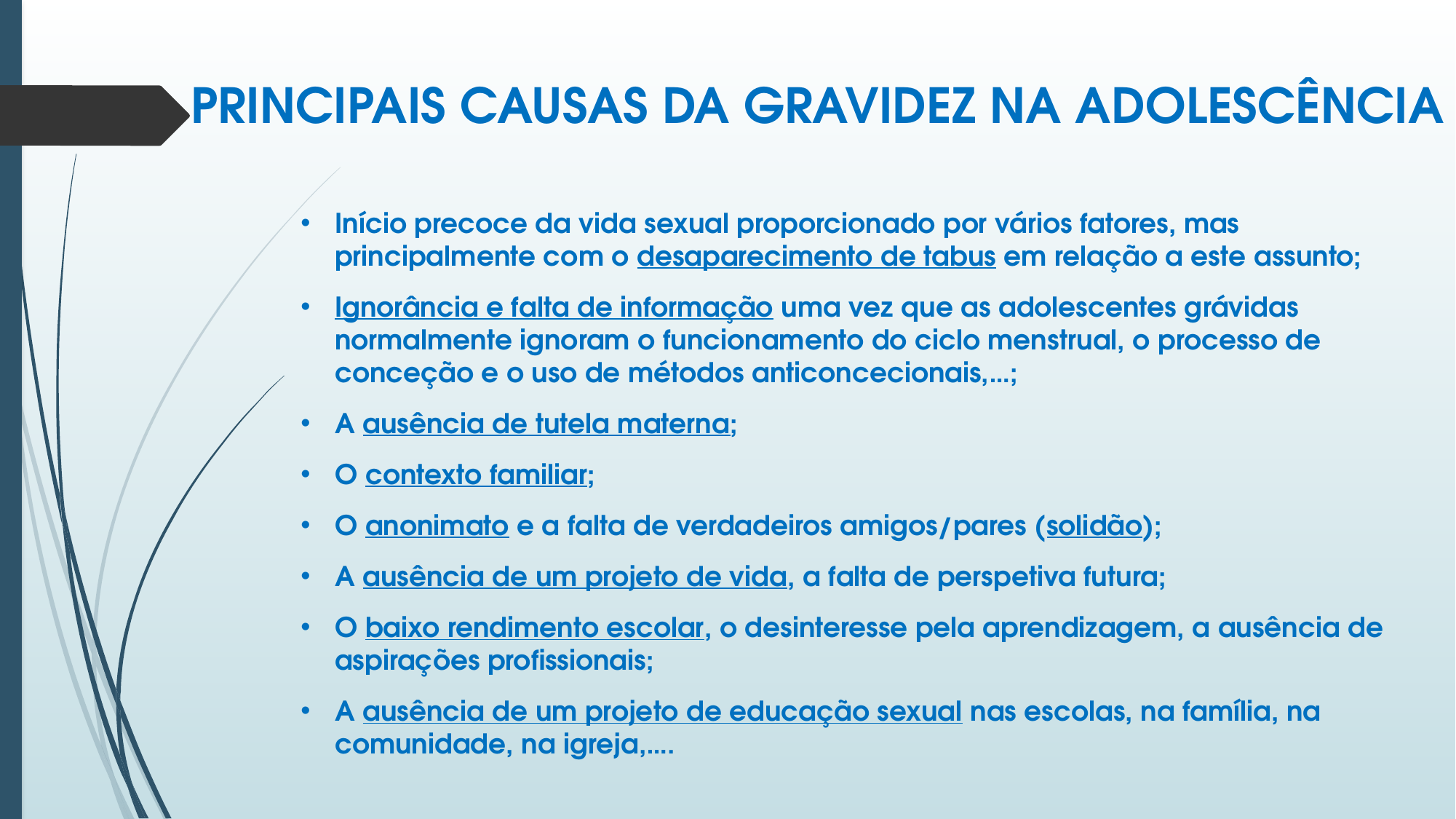

PRINCIPAIS CAUSAS DA GRAVIDEZ NA ADOLESCÊNCIA
Início precoce da vida sexual proporcionado por vários fatores, mas principalmente com o desaparecimento de tabus em relação a este assunto;
Ignorância e falta de informação uma vez que as adolescentes grávidas normalmente ignoram o funcionamento do ciclo menstrual, o processo de conceção e o uso de métodos anticoncecionais,…;
A ausência de tutela materna;
O contexto familiar;
O anonimato e a falta de verdadeiros amigos/pares (solidão);
A ausência de um projeto de vida, a falta de perspetiva futura;
O baixo rendimento escolar, o desinteresse pela aprendizagem, a ausência de aspirações profissionais;
A ausência de um projeto de educação sexual nas escolas, na família, na comunidade, na igreja,….